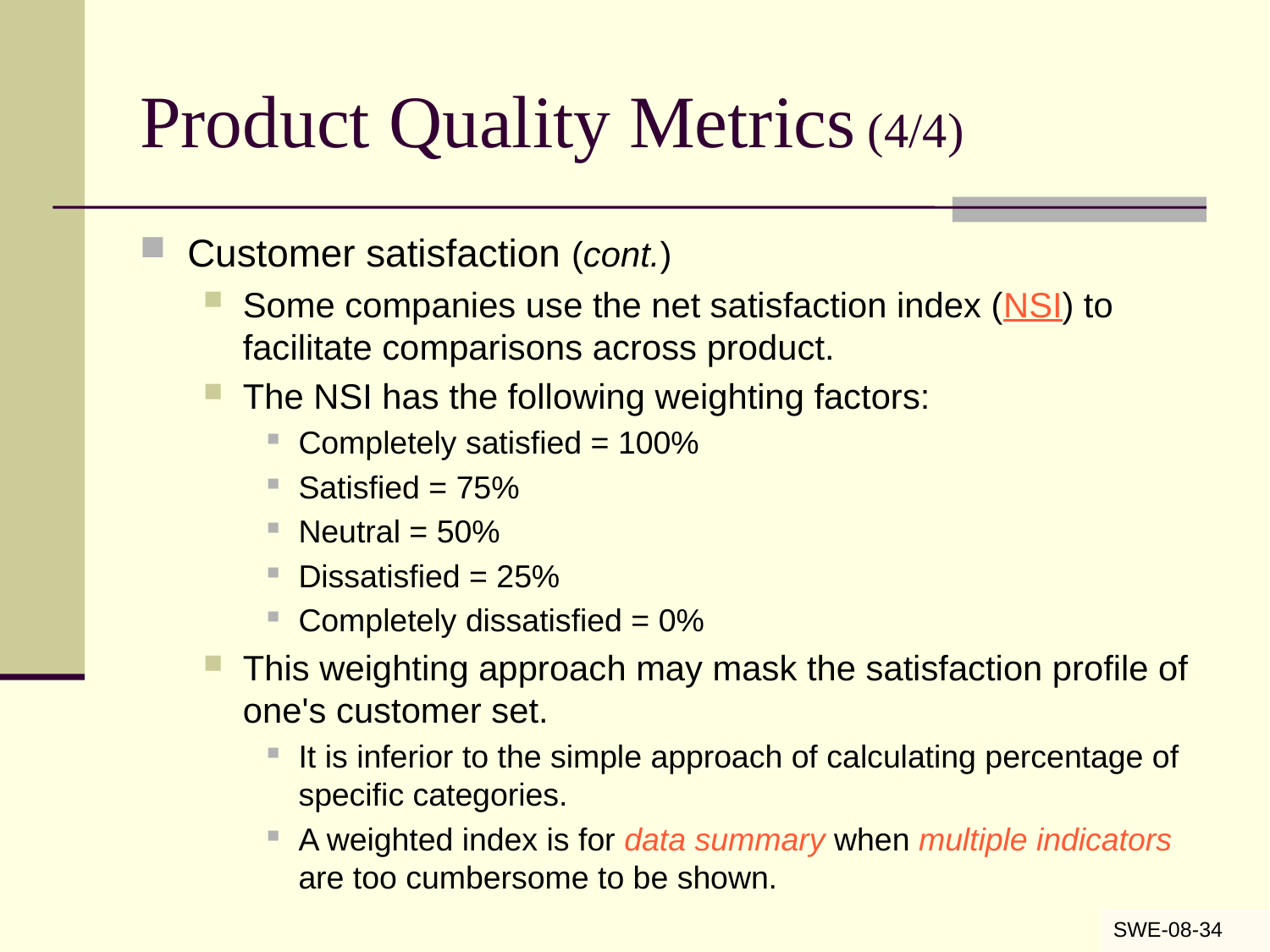

# Product Quality Metrics (4/4)
Customer satisfaction (cont.)
Some companies use the net satisfaction index (NSI) to facilitate comparisons across product.
The NSI has the following weighting factors:
Completely satisfied = 100%
Satisfied = 75%
Neutral = 50%
Dissatisfied = 25%
Completely dissatisfied = 0%
This weighting approach may mask the satisfaction profile of one's customer set.
It is inferior to the simple approach of calculating percentage of specific categories.
A weighted index is for data summary when multiple indicators are too cumbersome to be shown.